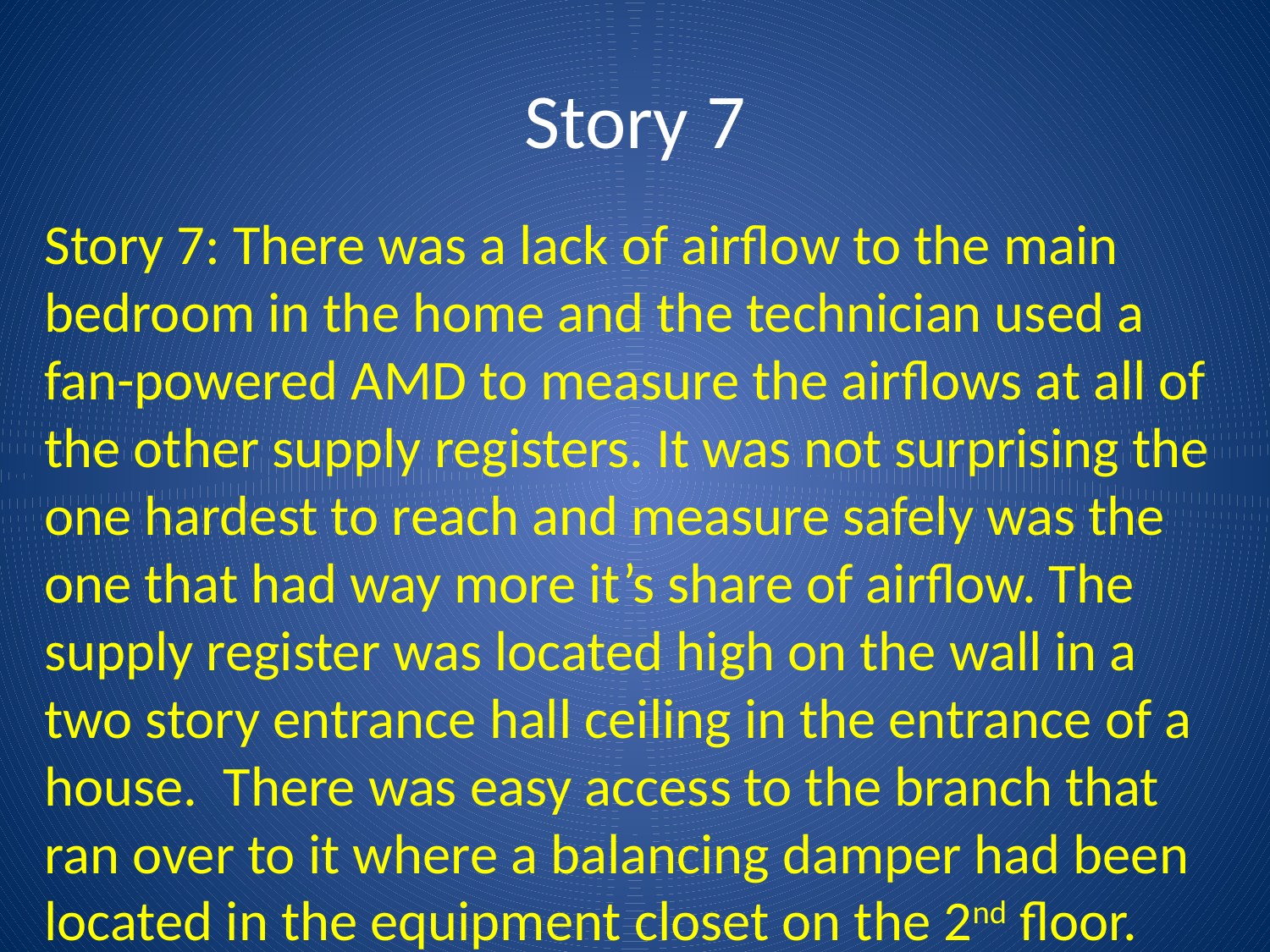

# Story 7
Story 7: There was a lack of airflow to the main bedroom in the home and the technician used a fan-powered AMD to measure the airflows at all of the other supply registers. It was not surprising the one hardest to reach and measure safely was the one that had way more it’s share of airflow. The supply register was located high on the wall in a two story entrance hall ceiling in the entrance of a house.  There was easy access to the branch that ran over to it where a balancing damper had been located in the equipment closet on the 2nd floor.